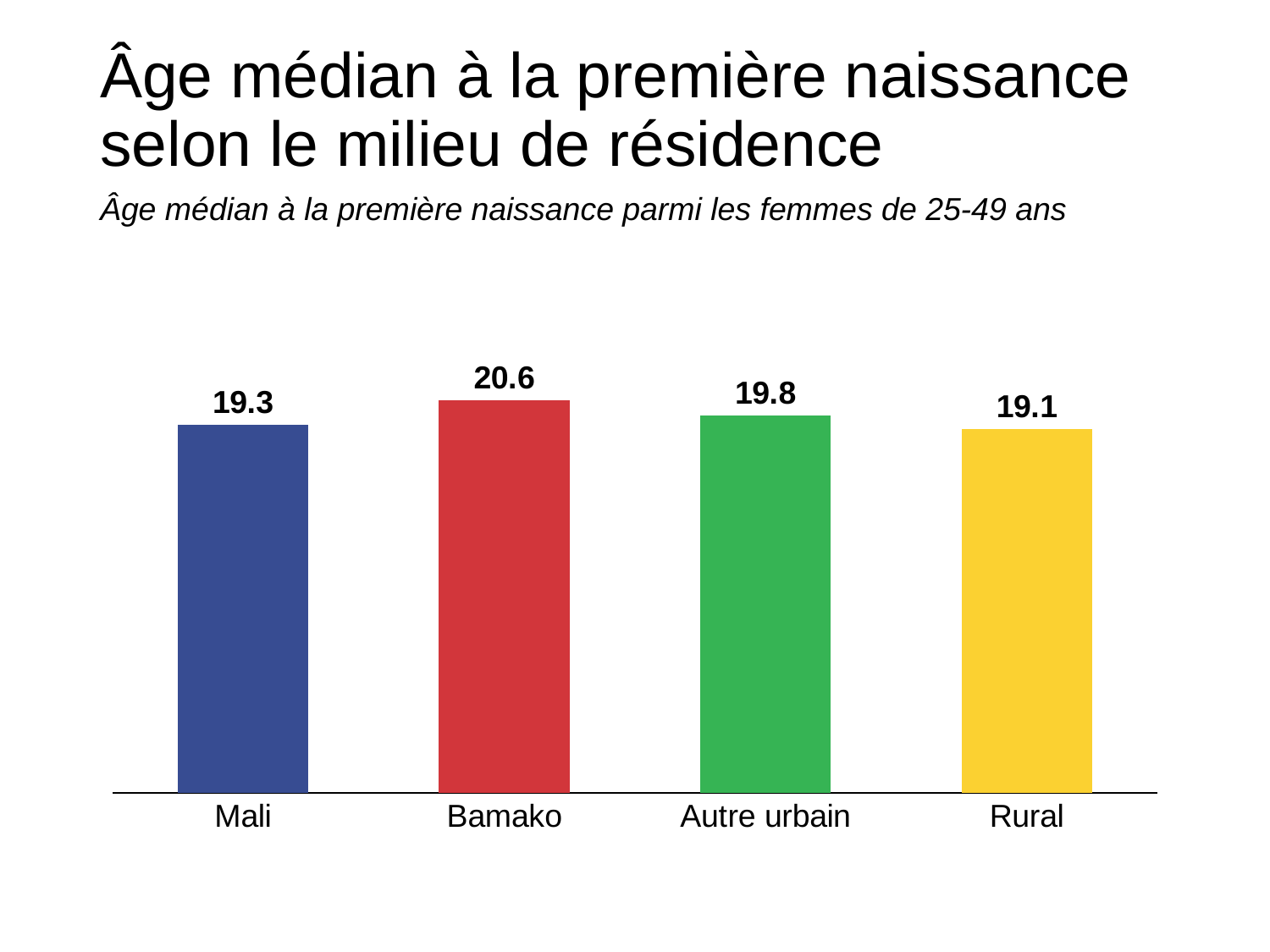

# Âge médian à la première naissance selon le milieu de résidence
Âge médian à la première naissance parmi les femmes de 25-49 ans

### Chart

| Category | Mali |
|---|---|
| Mali | 19.3 |
| Bamako | 20.6 |
| Autre urbain | 19.8 |
| Rural | 19.1 |